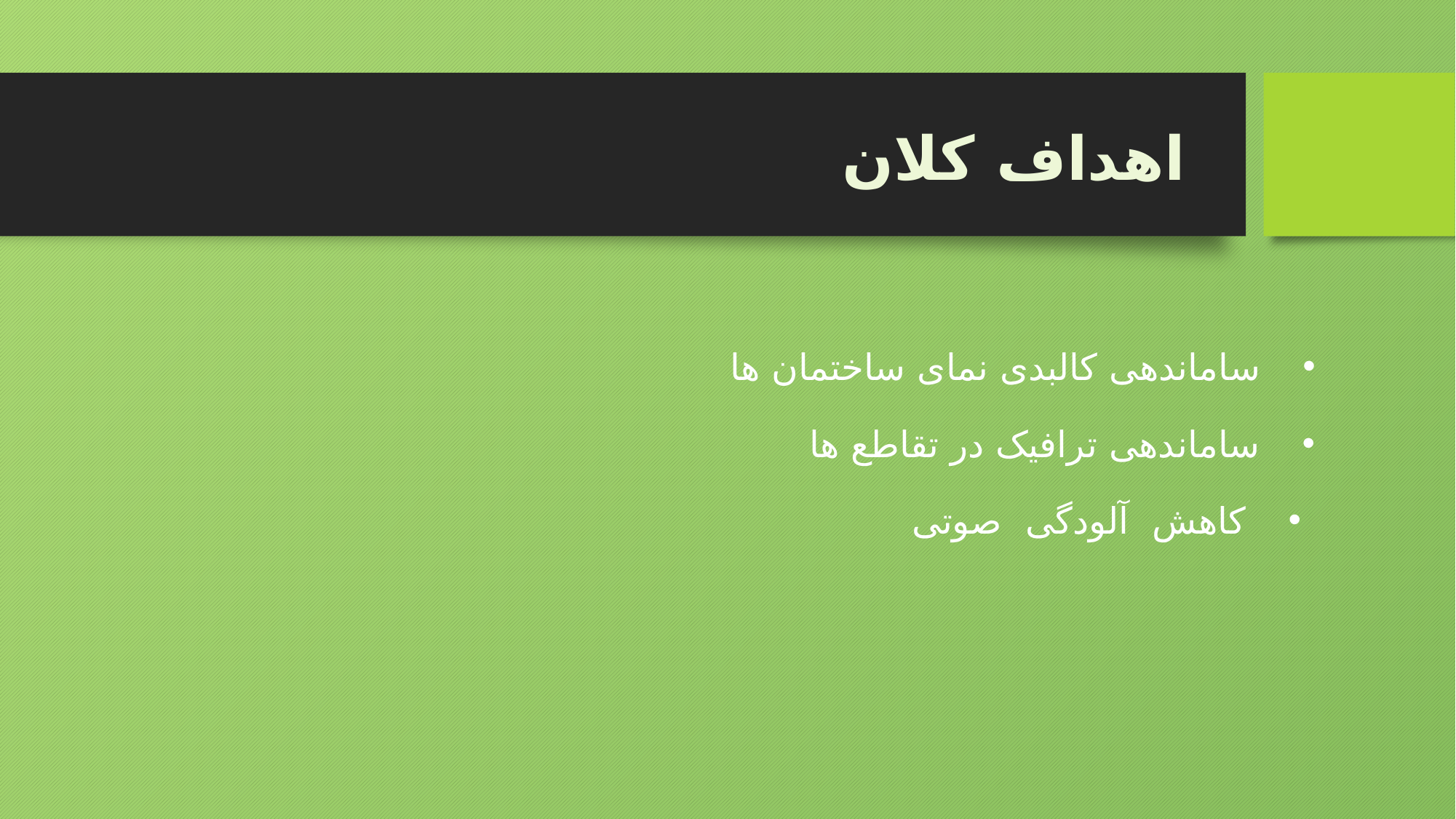

اهداف کلان
ساماندهی کالبدی نمای ساختمان ها
ساماندهی ترافیک در تقاطع ها
کاهش  آلودگی  صوتی